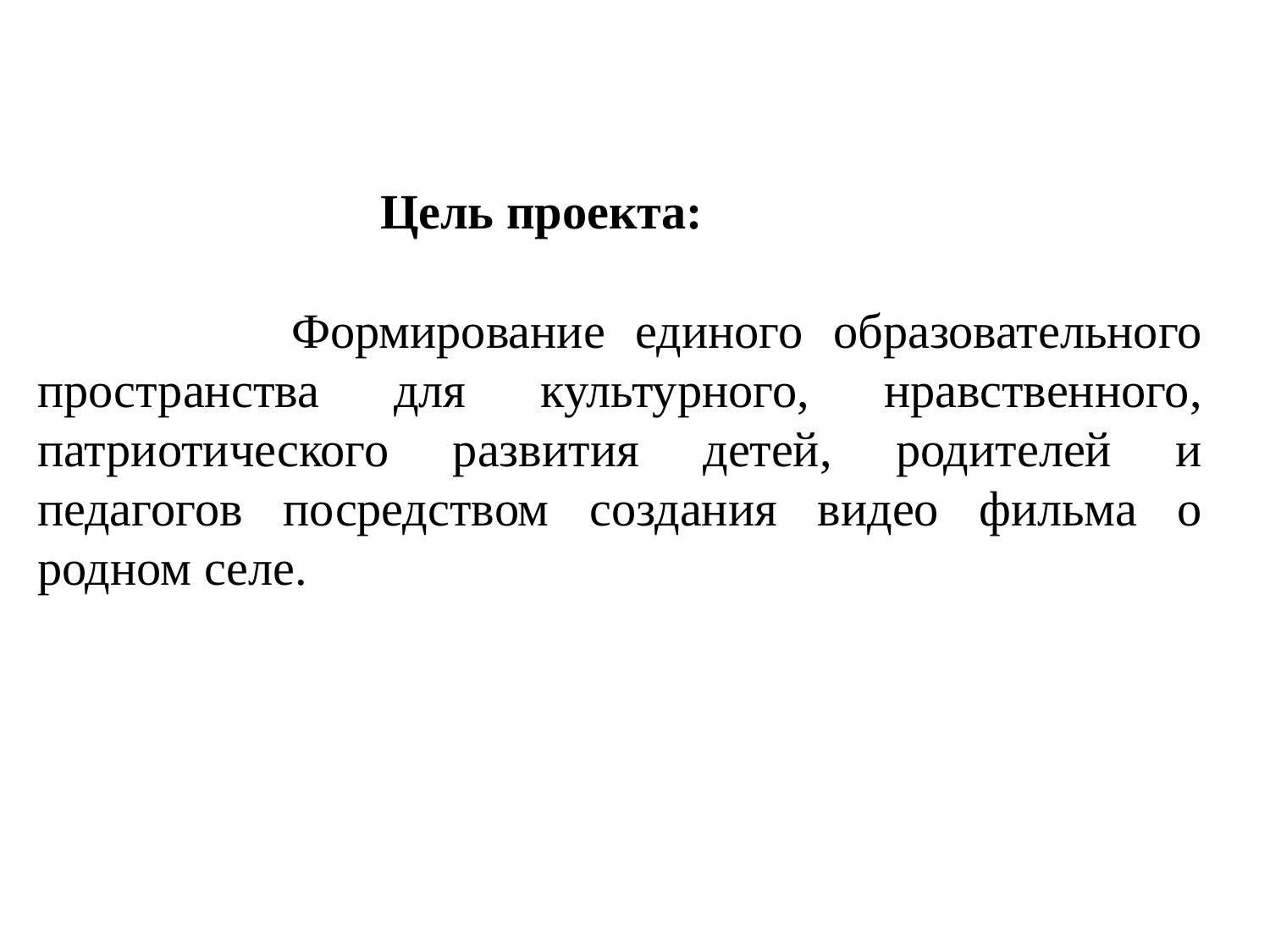

Цель проекта:

		Формирование единого образовательного пространства для культурного, нравственного, патриотического развития детей, родителей и педагогов посредством создания видео фильма о родном селе.